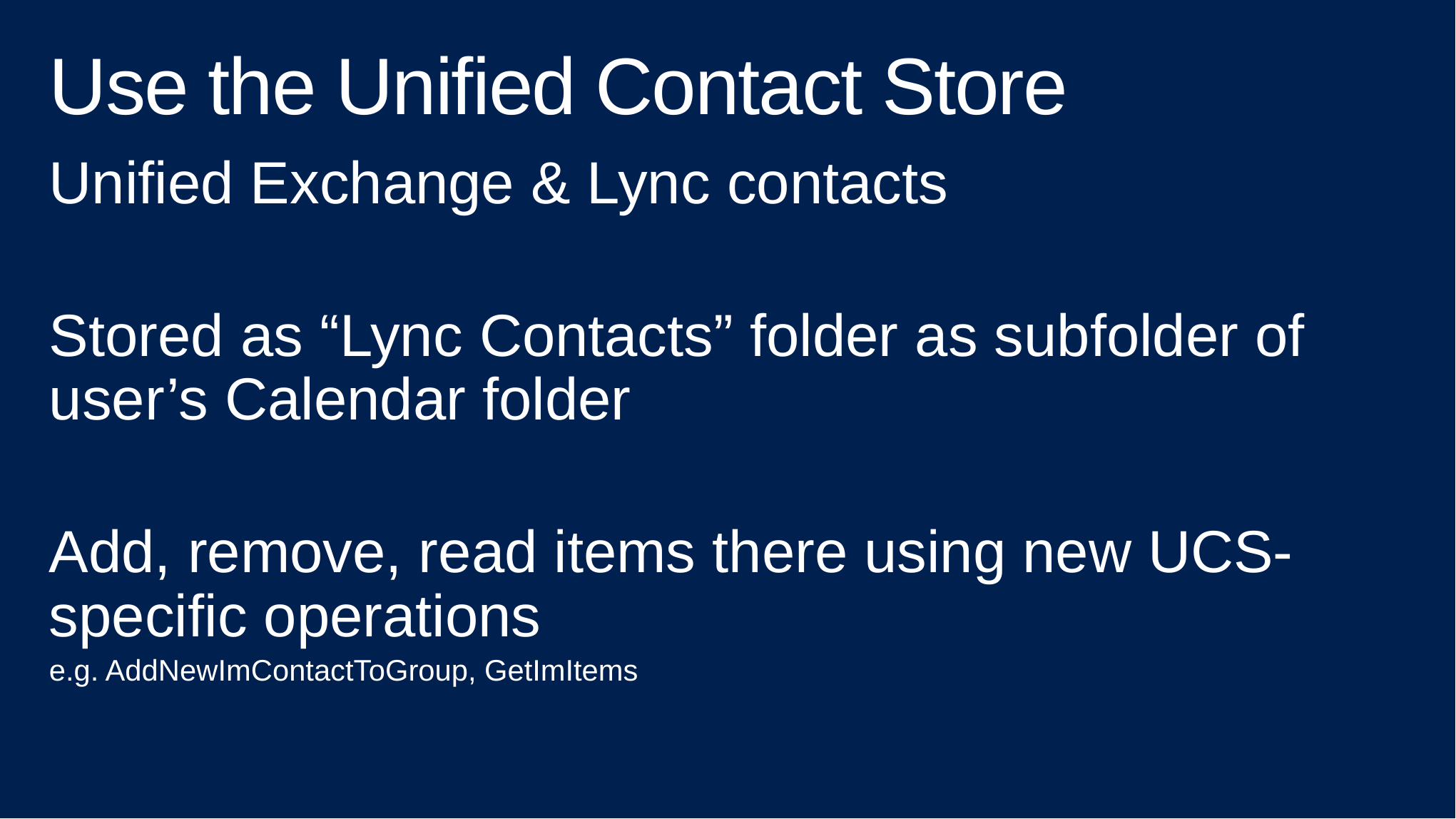

# Use the Unified Contact Store
Unified Exchange & Lync contacts

Stored as “Lync Contacts” folder as subfolder of user’s Calendar folder

Add, remove, read items there using new UCS-specific operations
e.g. AddNewImContactToGroup, GetImItems